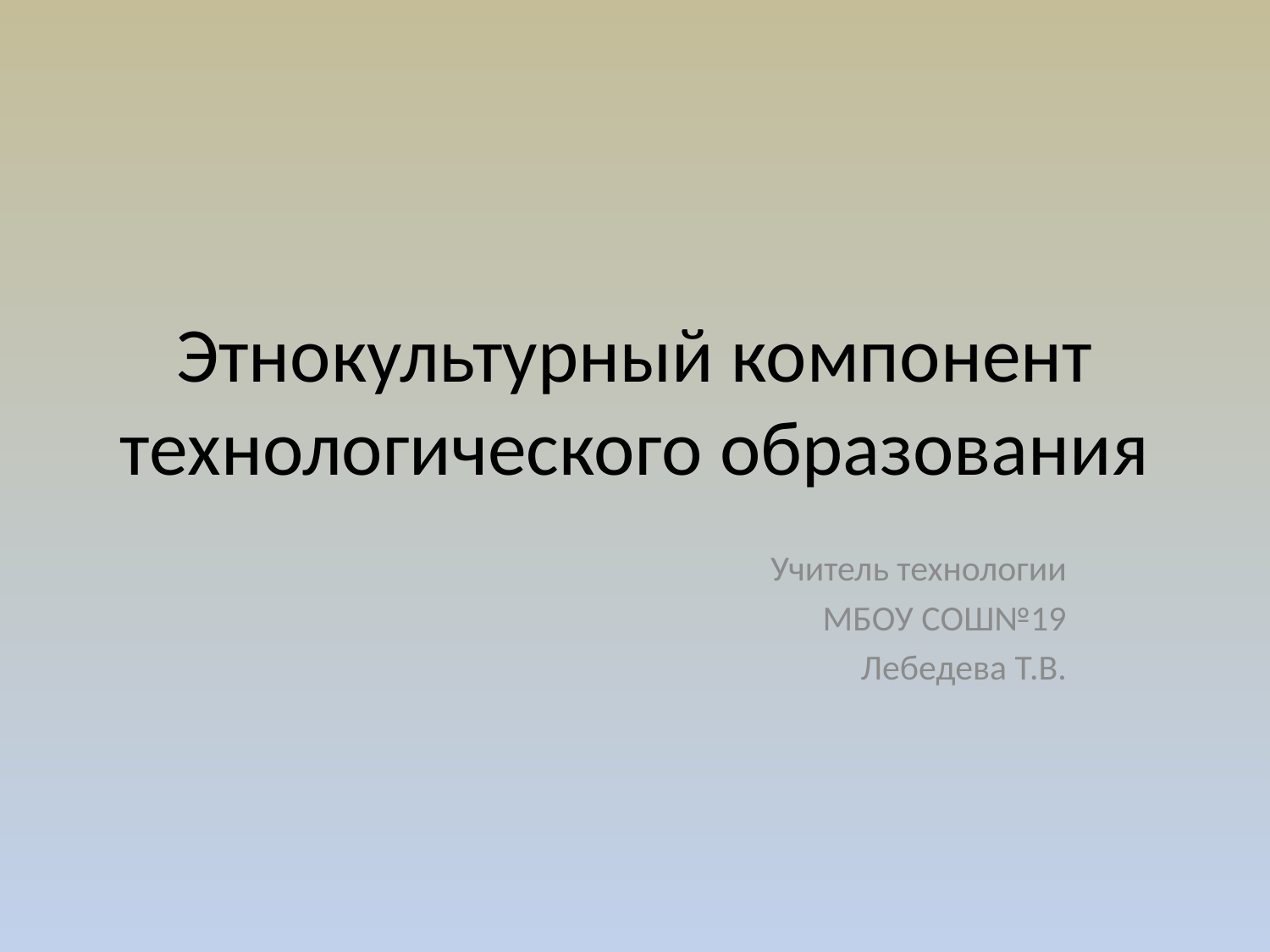

# Этнокультурный компонент технологического образования
Учитель технологии
 МБОУ СОШ№19
Лебедева Т.В.